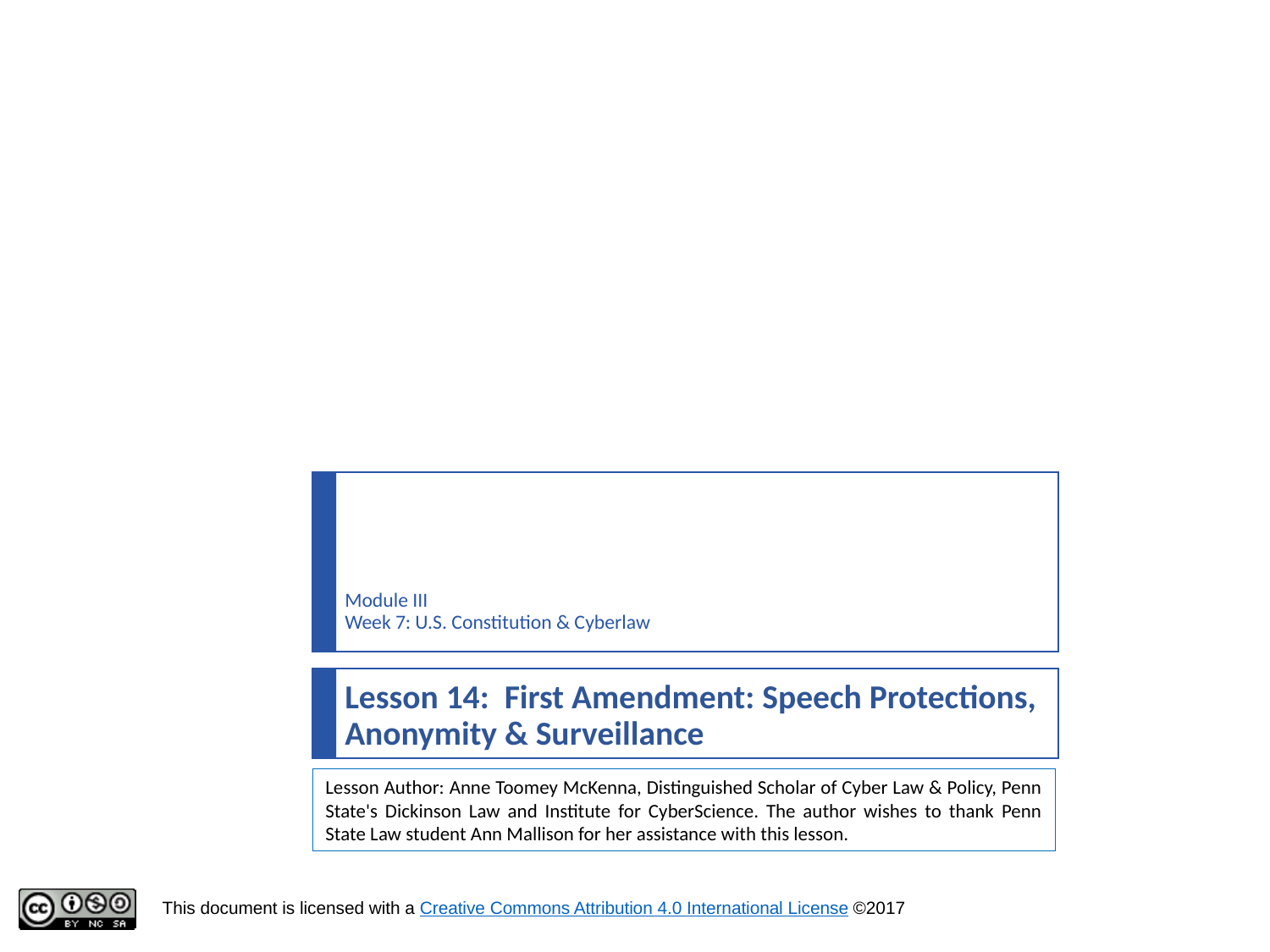

# Module III Week 7: U.S. Constitution & Cyberlaw
Lesson 14:  First Amendment: Speech Protections, Anonymity & Surveillance
Lesson Author: Anne Toomey McKenna, Distinguished Scholar of Cyber Law & Policy, Penn State's Dickinson Law and Institute for CyberScience. The author wishes to thank Penn State Law student Ann Mallison for her assistance with this lesson.